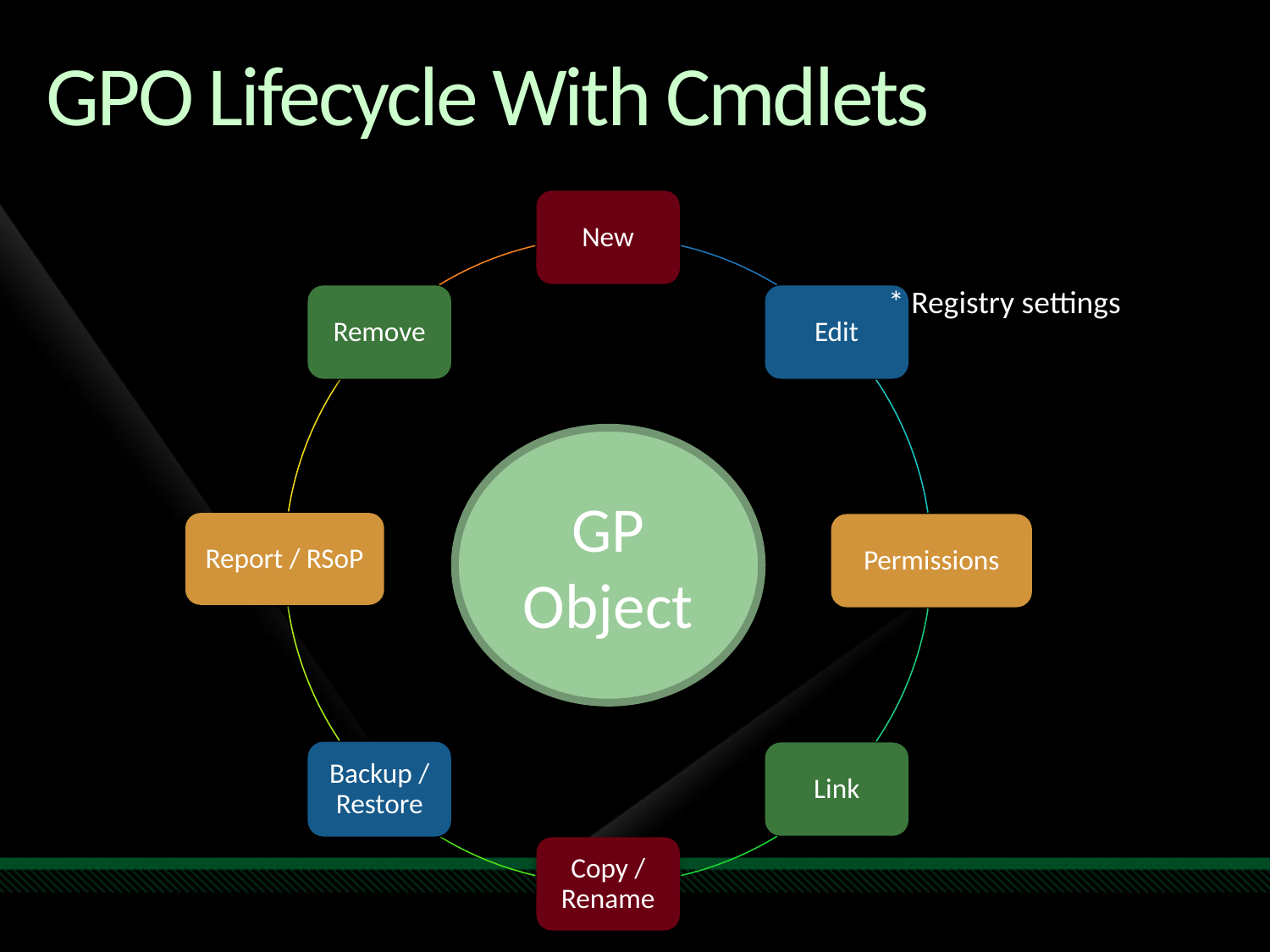

GPO Lifecycle With Cmdlets
New
Edit
Permissions
Link
Copy / Rename
Backup / Restore
Report / RSoP
Remove
* Registry settings
GP Object